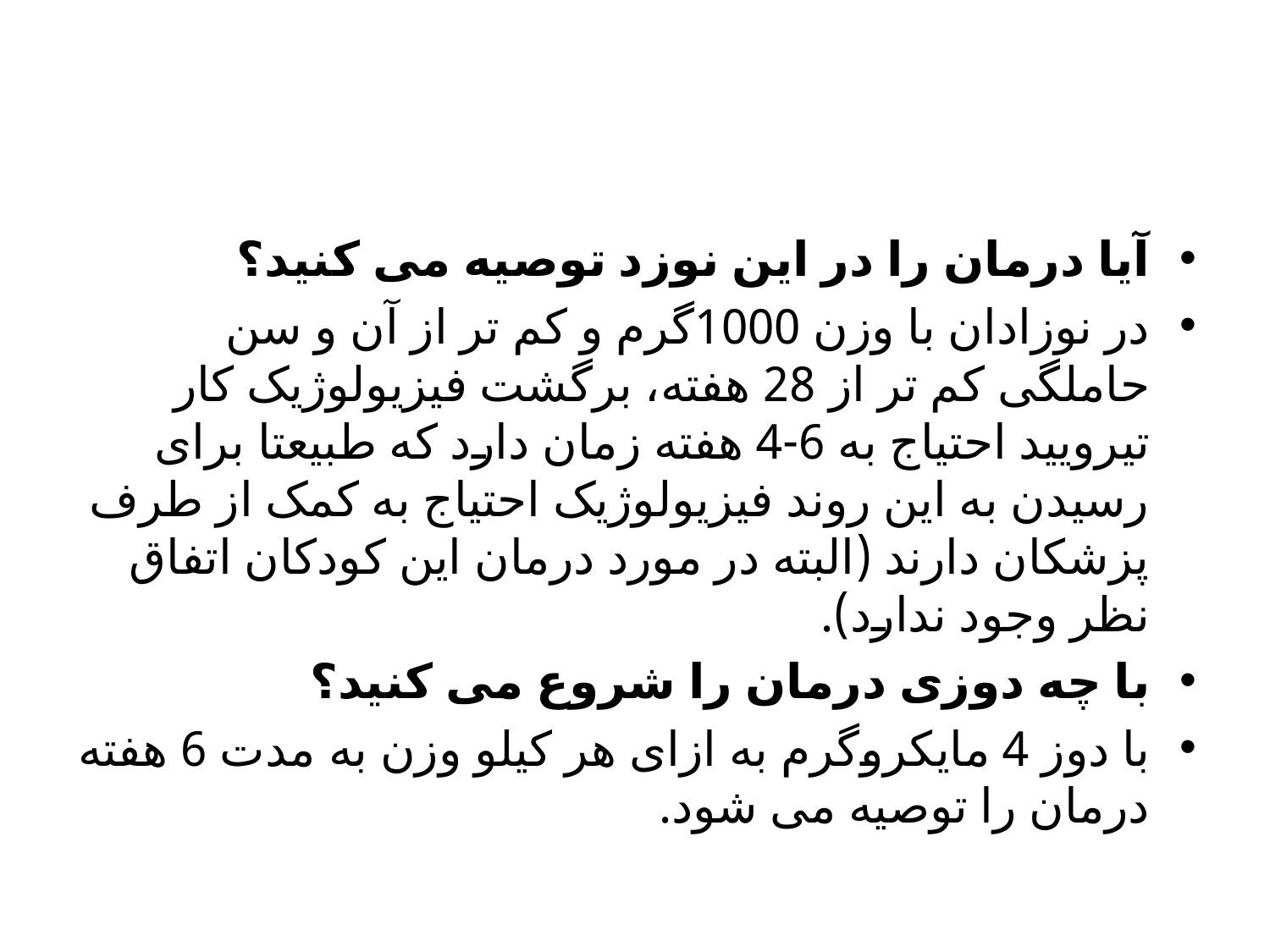

#
آیا درمان را در این نوزد توصیه می کنید؟
در نوزادان با وزن 1000گرم و کم تر از آن و سن حاملگی کم تر از 28 هفته، برگشت فیزیولوژیک کار تیرویید احتیاج به 6-4 هفته زمان دارد که طبیعتا برای رسیدن به این روند فیزیولوژیک احتیاج به کمک از طرف پزشکان دارند (البته در مورد درمان این کودکان اتفاق نظر وجود ندارد).
با چه دوزی درمان را شروع می کنید؟
با دوز 4 مایکروگرم به ازای هر کیلو وزن به مدت 6 هفته درمان را توصیه می شود.